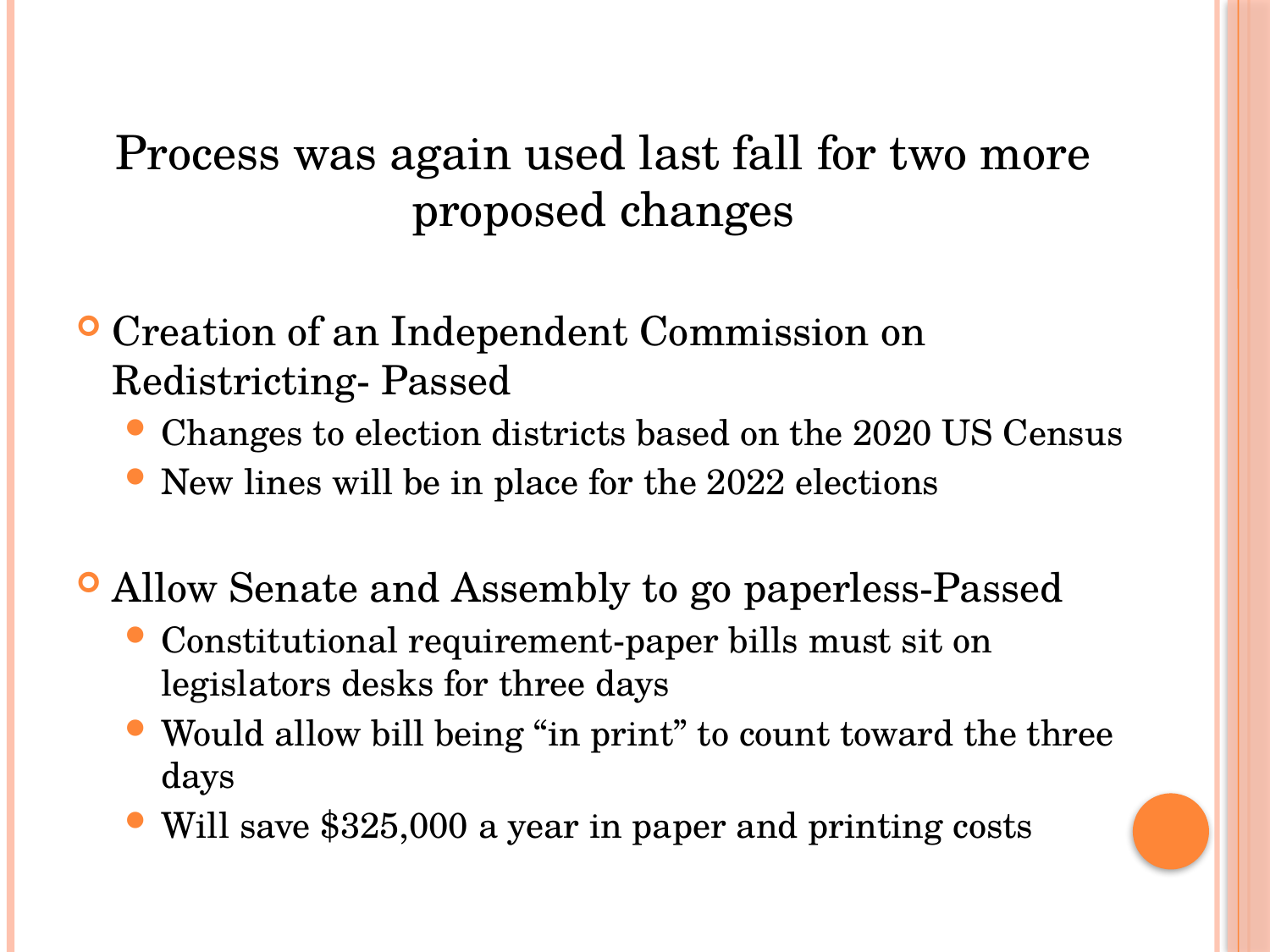

#
Process was again used last fall for two more proposed changes

Creation of an Independent Commission on Redistricting- Passed
Changes to election districts based on the 2020 US Census
New lines will be in place for the 2022 elections

Allow Senate and Assembly to go paperless-Passed
Constitutional requirement-paper bills must sit on legislators desks for three days
Would allow bill being “in print” to count toward the three days
Will save $325,000 a year in paper and printing costs